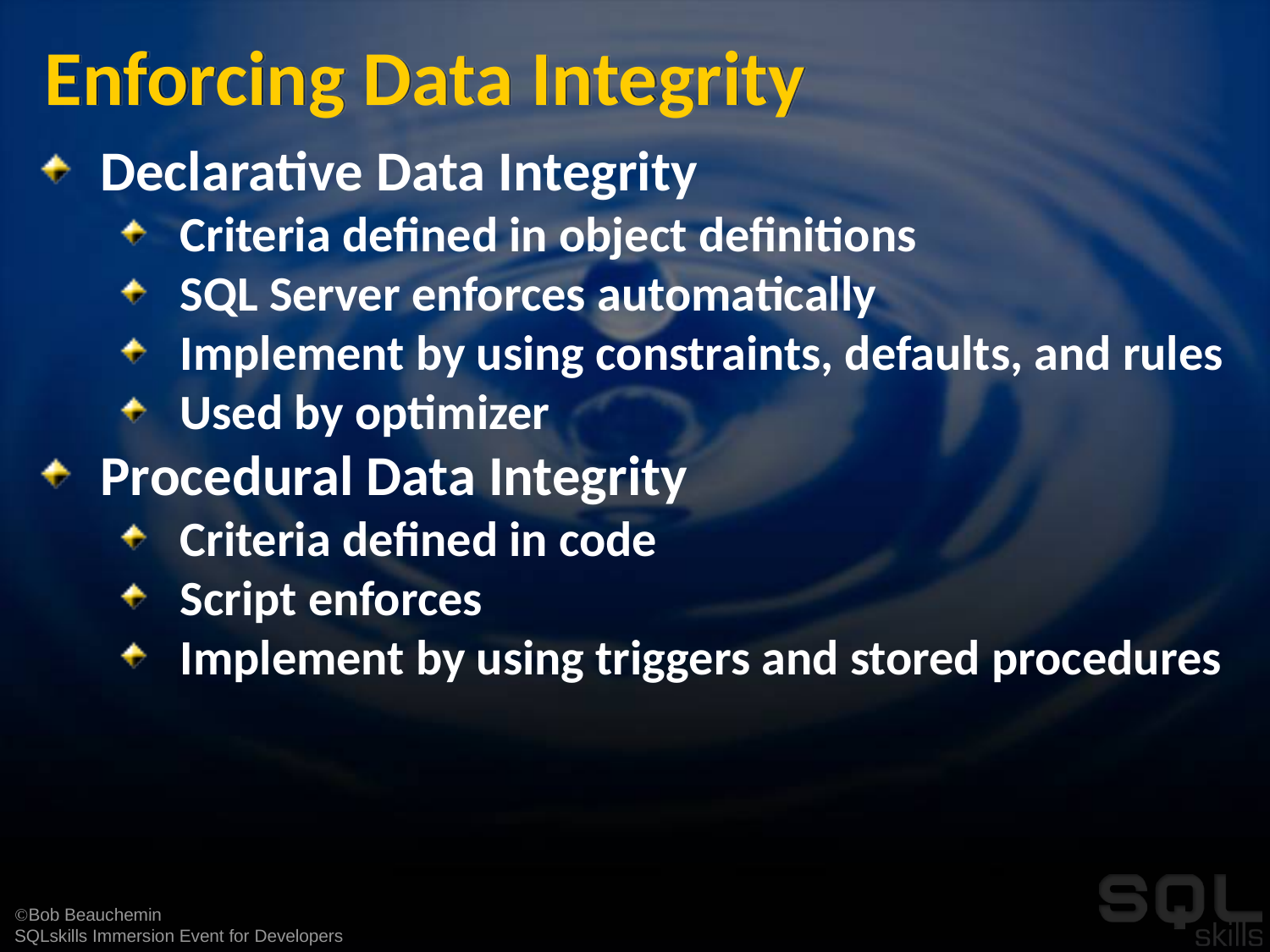

# Enforcing Data Integrity
Declarative Data Integrity
Criteria defined in object definitions
SQL Server enforces automatically
Implement by using constraints, defaults, and rules
Used by optimizer
Procedural Data Integrity
Criteria defined in code
Script enforces
Implement by using triggers and stored procedures